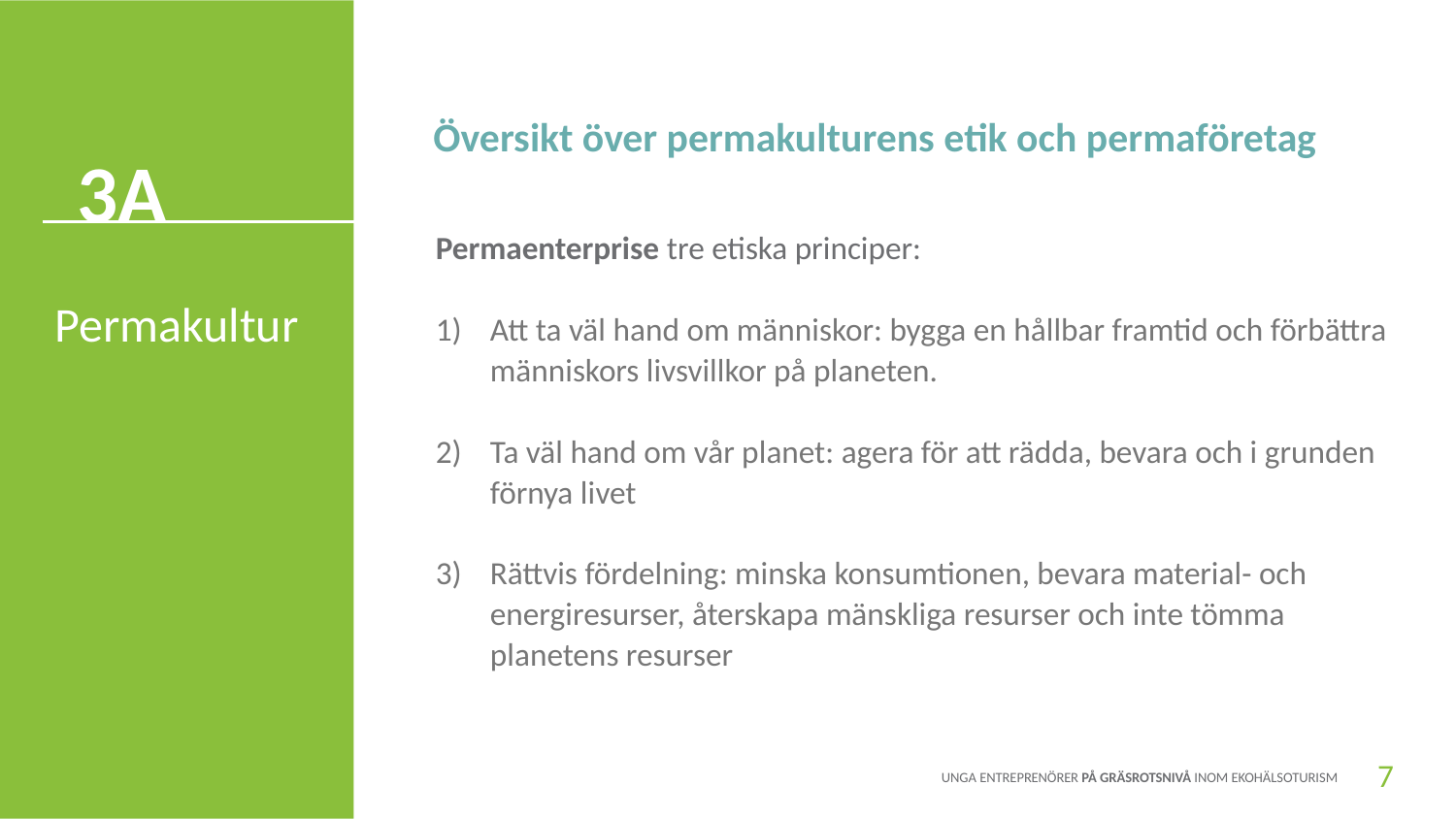

Översikt över permakulturens etik och permaföretag

3A
Permaenterprise tre etiska principer:

Att ta väl hand om människor: bygga en hållbar framtid och förbättra människors livsvillkor på planeten.

Ta väl hand om vår planet: agera för att rädda, bevara och i grunden förnya livet

Rättvis fördelning: minska konsumtionen, bevara material- och energiresurser, återskapa mänskliga resurser och inte tömma planetens resurser

Permakultur

7